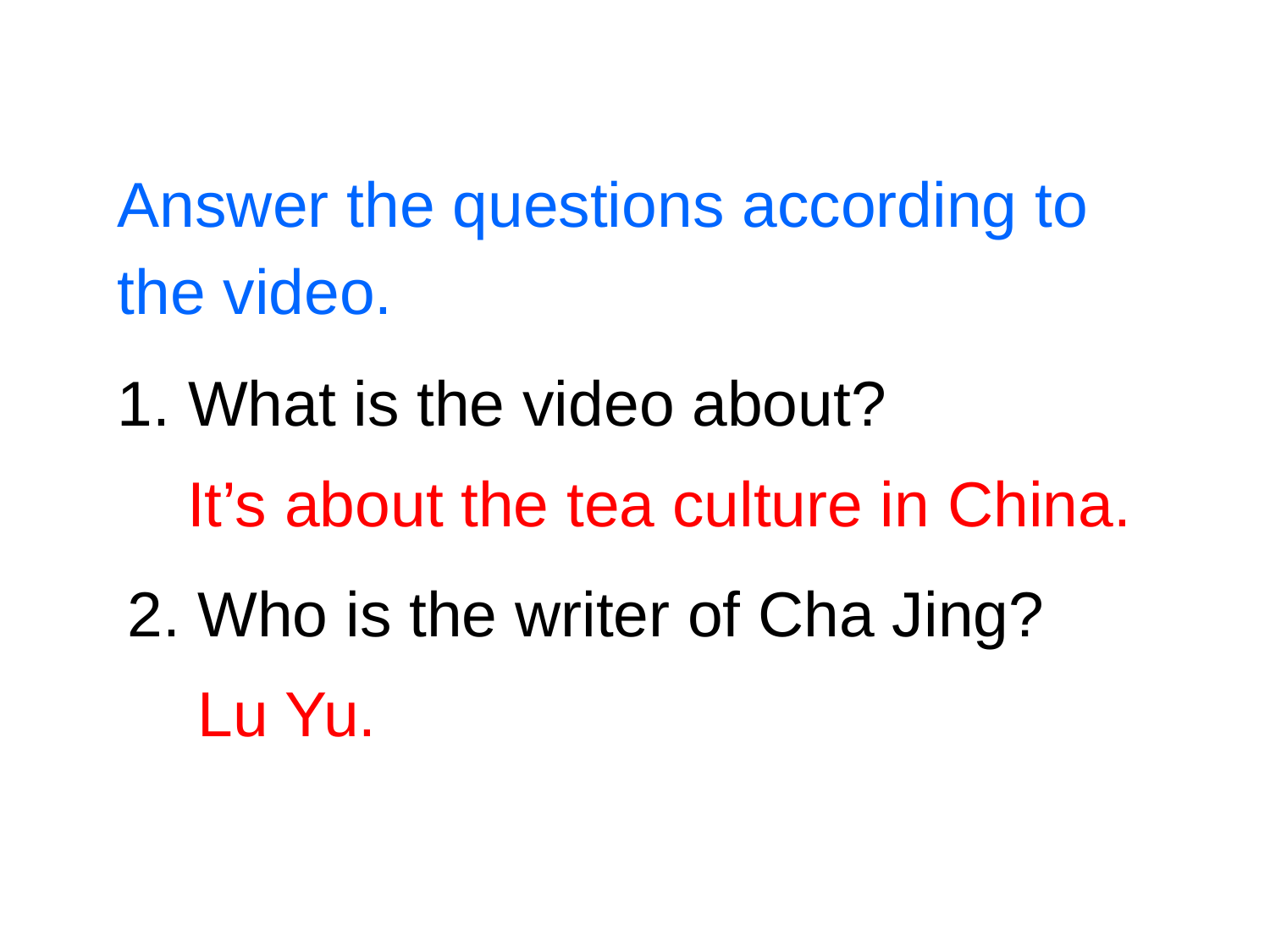

Answer the questions according to the video.
1. What is the video about?
It’s about the tea culture in China.
2. Who is the writer of Cha Jing?
Lu Yu.